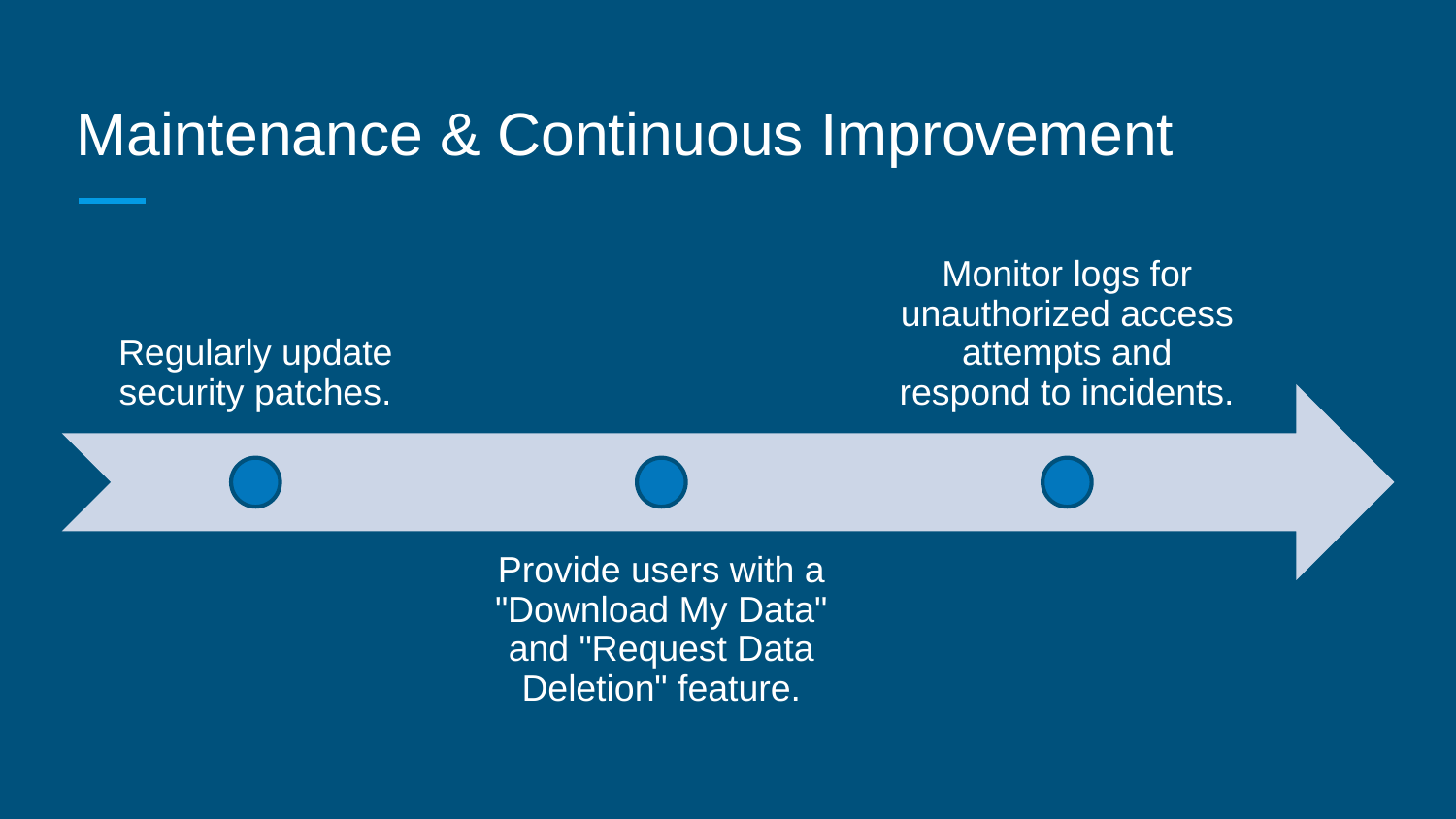

# Maintenance & Continuous Improvement
Regularly update security patches.
Provide users with a "Download My Data" and "Request Data Deletion" feature.
Monitor logs for unauthorized access attempts and respond to incidents.